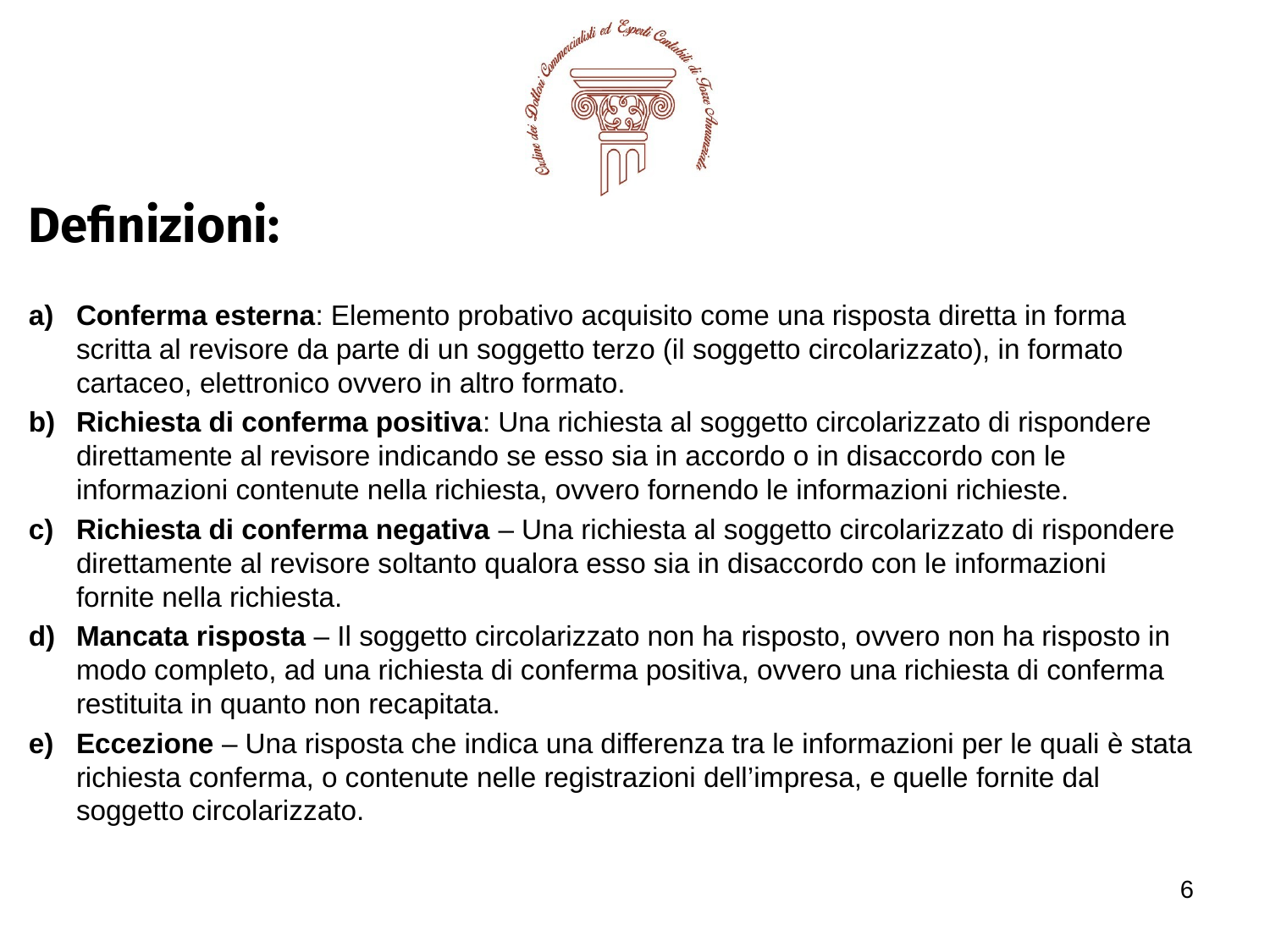

Definizioni:

Conferma esterna: Elemento probativo acquisito come una risposta diretta in forma scritta al revisore da parte di un soggetto terzo (il soggetto circolarizzato), in formato cartaceo, elettronico ovvero in altro formato.
Richiesta di conferma positiva: Una richiesta al soggetto circolarizzato di rispondere direttamente al revisore indicando se esso sia in accordo o in disaccordo con le informazioni contenute nella richiesta, ovvero fornendo le informazioni richieste.
Richiesta di conferma negativa – Una richiesta al soggetto circolarizzato di rispondere direttamente al revisore soltanto qualora esso sia in disaccordo con le informazioni fornite nella richiesta.
Mancata risposta – Il soggetto circolarizzato non ha risposto, ovvero non ha risposto in modo completo, ad una richiesta di conferma positiva, ovvero una richiesta di conferma restituita in quanto non recapitata.
Eccezione – Una risposta che indica una differenza tra le informazioni per le quali è stata richiesta conferma, o contenute nelle registrazioni dell’impresa, e quelle fornite dal soggetto circolarizzato.

6